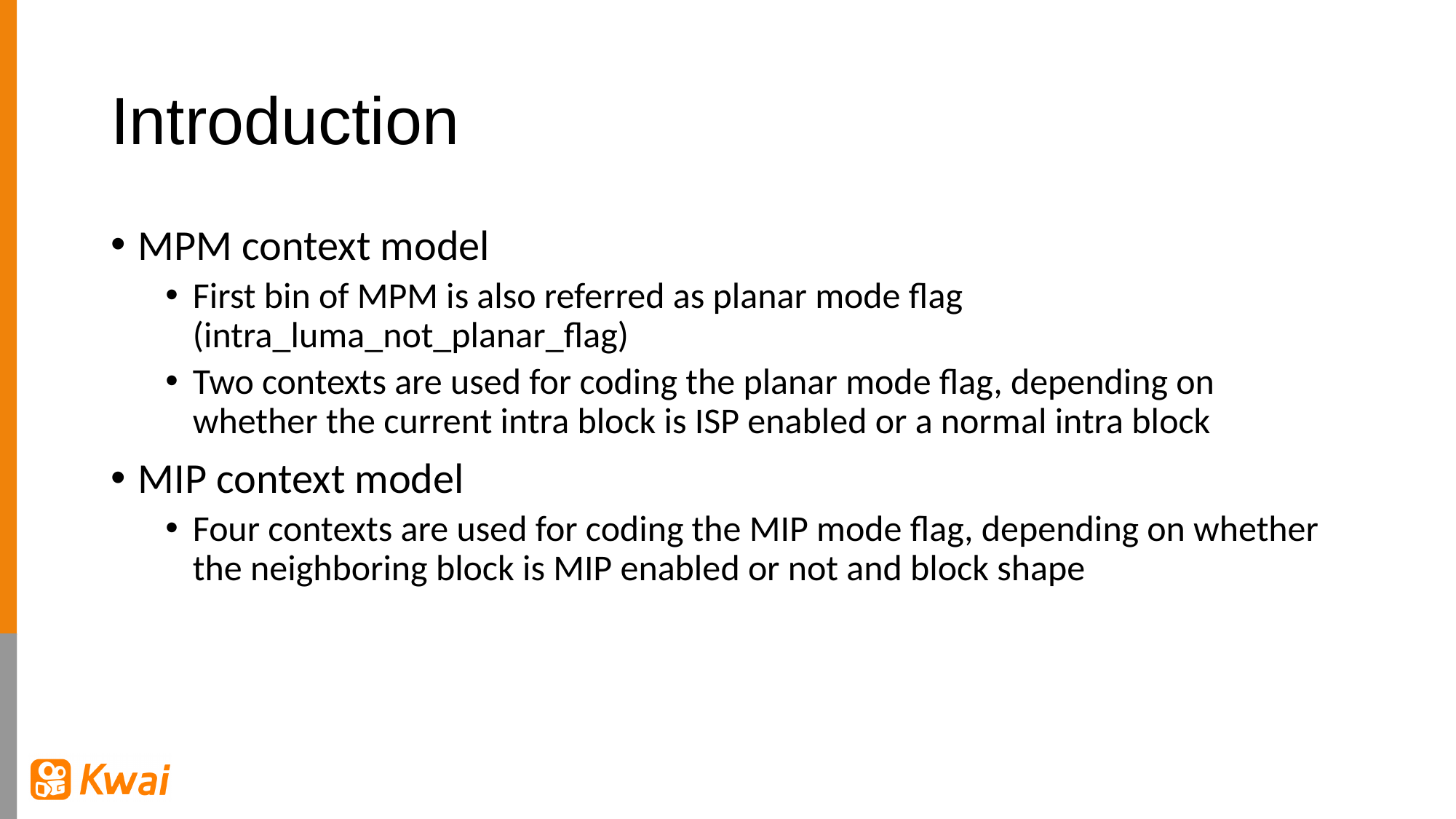

# Introduction
MPM context model
First bin of MPM is also referred as planar mode flag (intra_luma_not_planar_flag)
Two contexts are used for coding the planar mode flag, depending on whether the current intra block is ISP enabled or a normal intra block
MIP context model
Four contexts are used for coding the MIP mode flag, depending on whether the neighboring block is MIP enabled or not and block shape